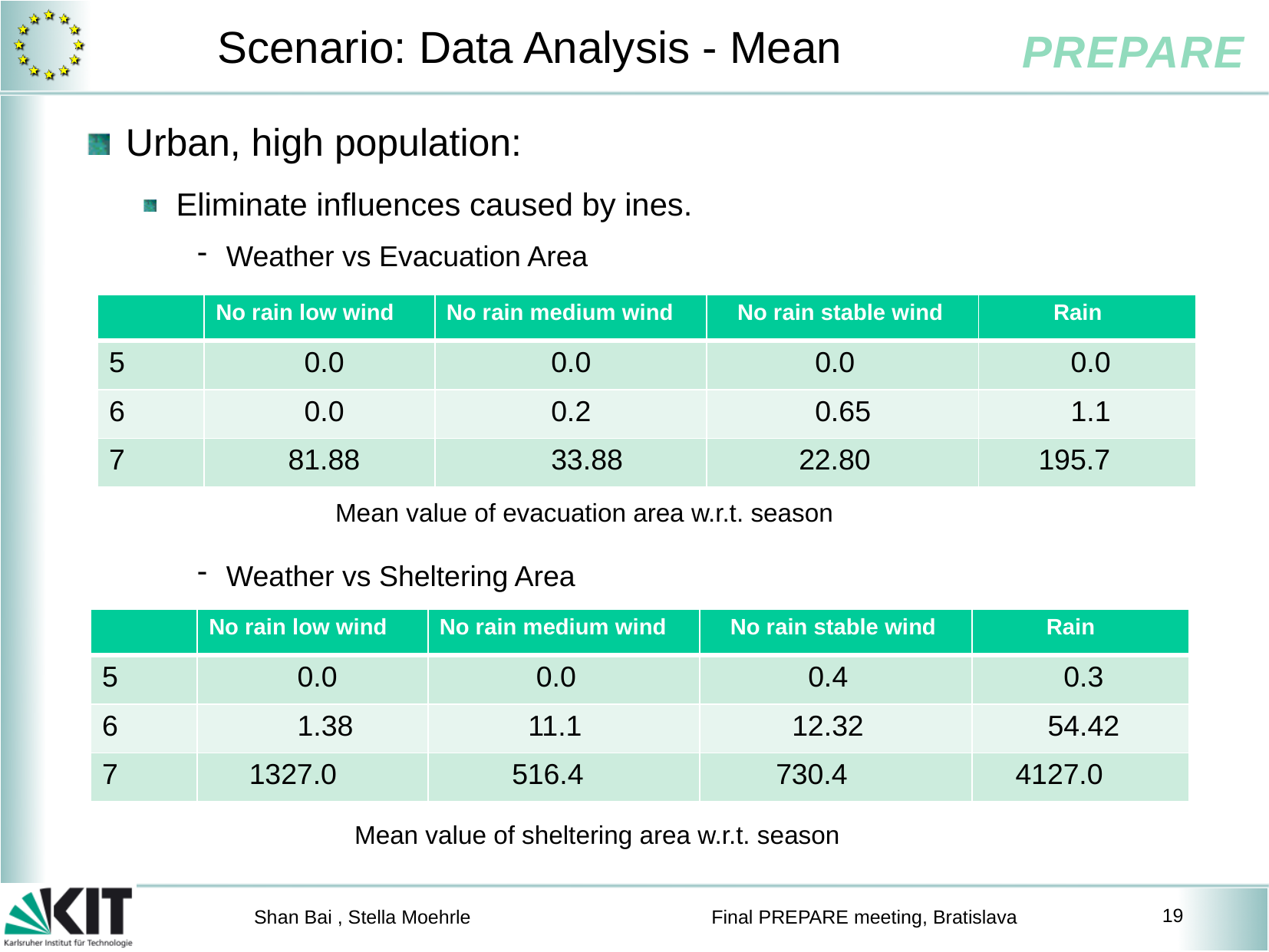

# Scenario: Data Analysis - Mean
Urban, high population:
Eliminate influences caused by ines.
Weather vs Evacuation Area

Weather vs Sheltering Area

|  | No rain low wind | No rain medium wind | No rain stable wind | Rain |
| --- | --- | --- | --- | --- |
| 5 | 0.0 | 0.0 | 0.0 | 0.0 |
| 6 | 0.0 | 0.2 | 0.65 | 1.1 |
| 7 | 81.88 | 33.88 | 22.80 | 195.7 |
Mean value of evacuation area w.r.t. season
|  | No rain low wind | No rain medium wind | No rain stable wind | Rain |
| --- | --- | --- | --- | --- |
| 5 | 0.0 | 0.0 | 0.4 | 0.3 |
| 6 | 1.38 | 11.1 | 12.32 | 54.42 |
| 7 | 1327.0 | 516.4 | 730.4 | 4127.0 |
Mean value of sheltering area w.r.t. season